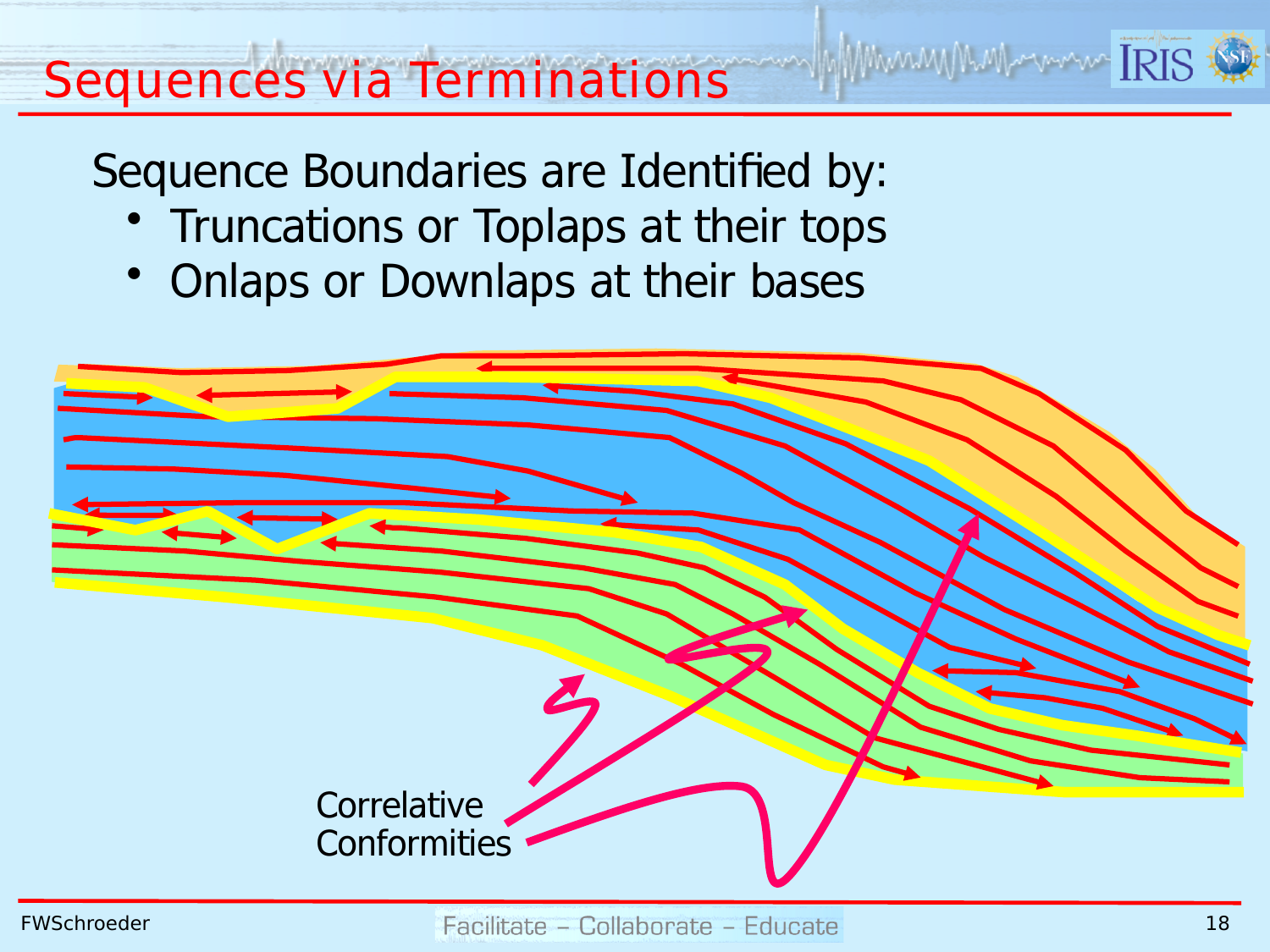

# Sequences via Terminations
Sequence Boundaries are Identified by:
 Truncations or Toplaps at their tops
 Onlaps or Downlaps at their bases

Correlative
Conformities